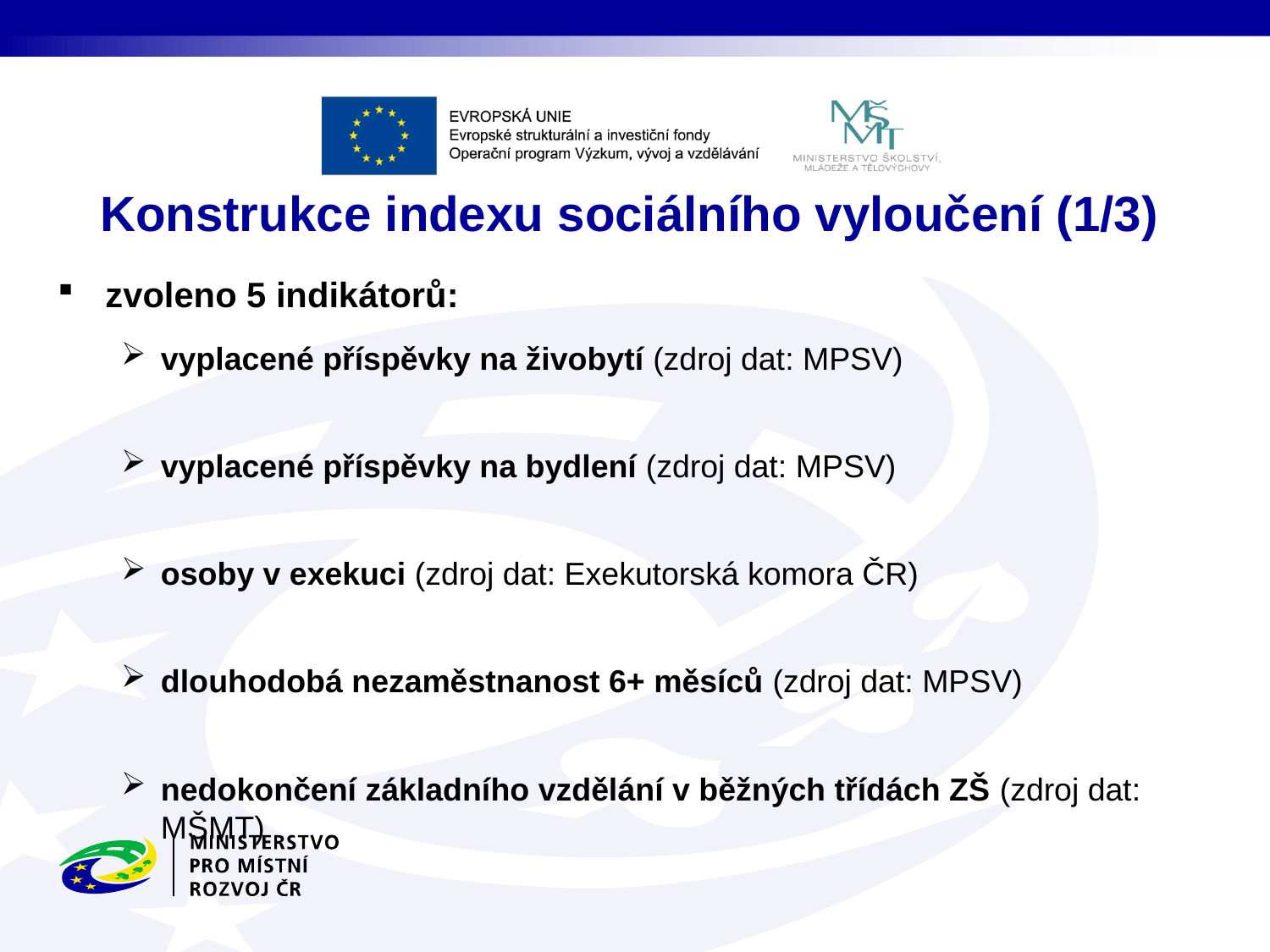

# Konstrukce indexu sociálního vyloučení (1/3)
zvoleno 5 indikátorů:
vyplacené příspěvky na živobytí (zdroj dat: MPSV)

vyplacené příspěvky na bydlení (zdroj dat: MPSV)

osoby v exekuci (zdroj dat: Exekutorská komora ČR)

dlouhodobá nezaměstnanost 6+ měsíců (zdroj dat: MPSV)

nedokončení základního vzdělání v běžných třídách ZŠ (zdroj dat: MŠMT)